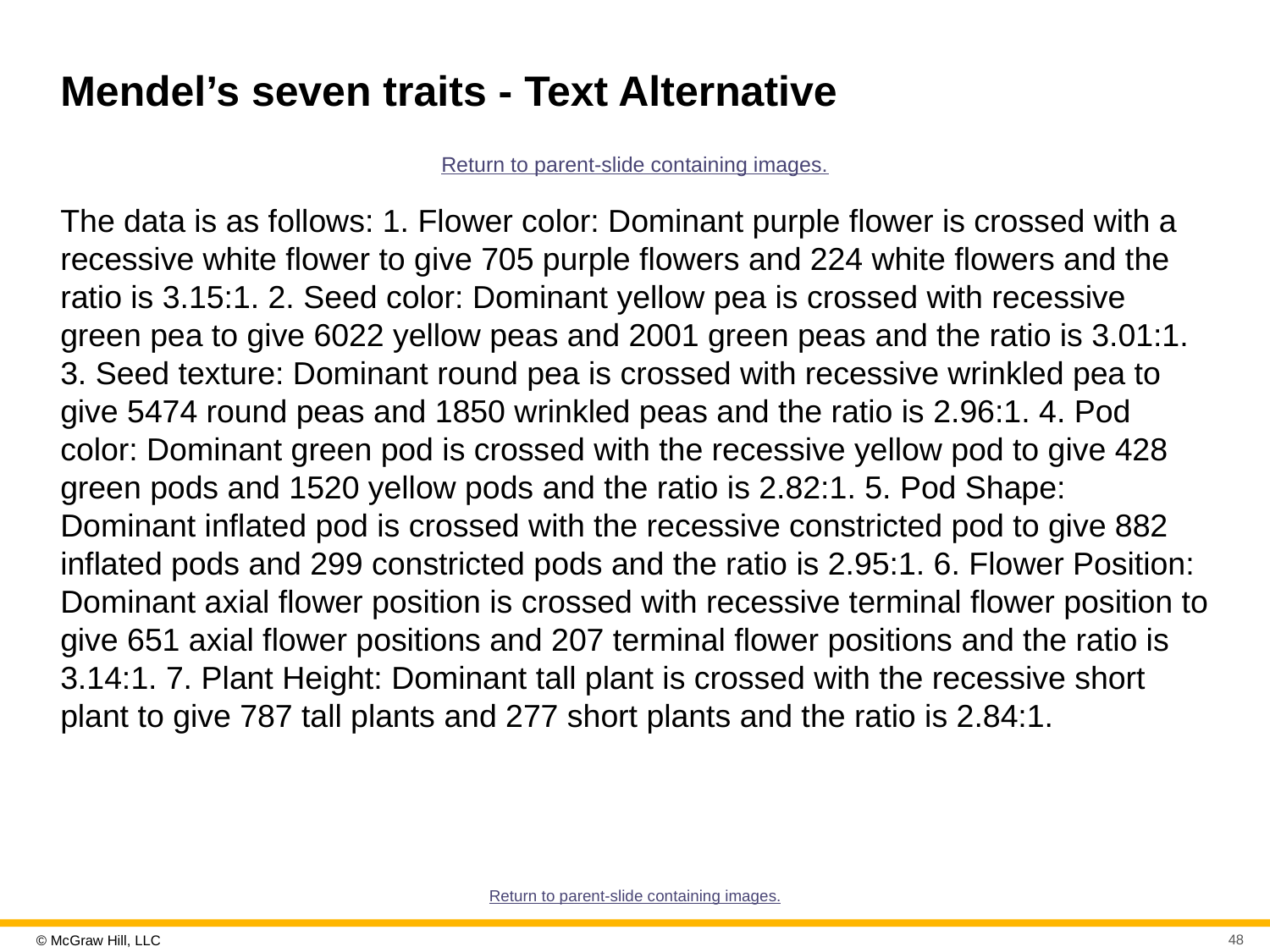

# Mendel’s seven traits - Text Alternative
Return to parent-slide containing images.
The data is as follows: 1. Flower color: Dominant purple flower is crossed with a recessive white flower to give 705 purple flowers and 224 white flowers and the ratio is 3.15:1. 2. Seed color: Dominant yellow pea is crossed with recessive green pea to give 6022 yellow peas and 2001 green peas and the ratio is 3.01:1. 3. Seed texture: Dominant round pea is crossed with recessive wrinkled pea to give 5474 round peas and 1850 wrinkled peas and the ratio is 2.96:1. 4. Pod color: Dominant green pod is crossed with the recessive yellow pod to give 428 green pods and 1520 yellow pods and the ratio is 2.82:1. 5. Pod Shape: Dominant inflated pod is crossed with the recessive constricted pod to give 882 inflated pods and 299 constricted pods and the ratio is 2.95:1. 6. Flower Position: Dominant axial flower position is crossed with recessive terminal flower position to give 651 axial flower positions and 207 terminal flower positions and the ratio is 3.14:1. 7. Plant Height: Dominant tall plant is crossed with the recessive short plant to give 787 tall plants and 277 short plants and the ratio is 2.84:1.
Return to parent-slide containing images.
48